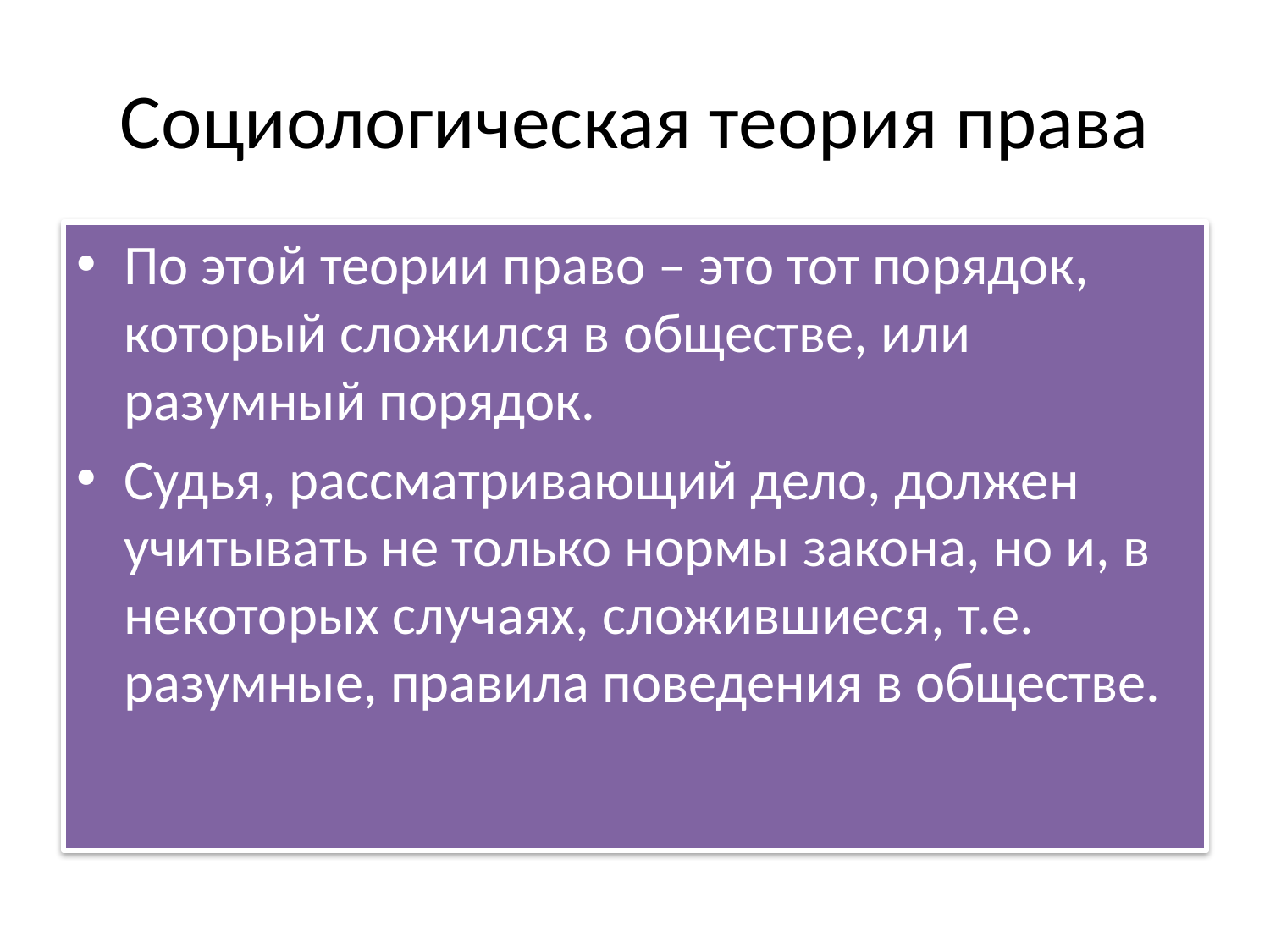

# Социологическая теория права
По этой теории право – это тот порядок, который сложился в обществе, или разумный порядок.
Судья, рассматривающий дело, должен учитывать не только нормы закона, но и, в некоторых случаях, сложившиеся, т.е. разумные, правила поведения в обществе.